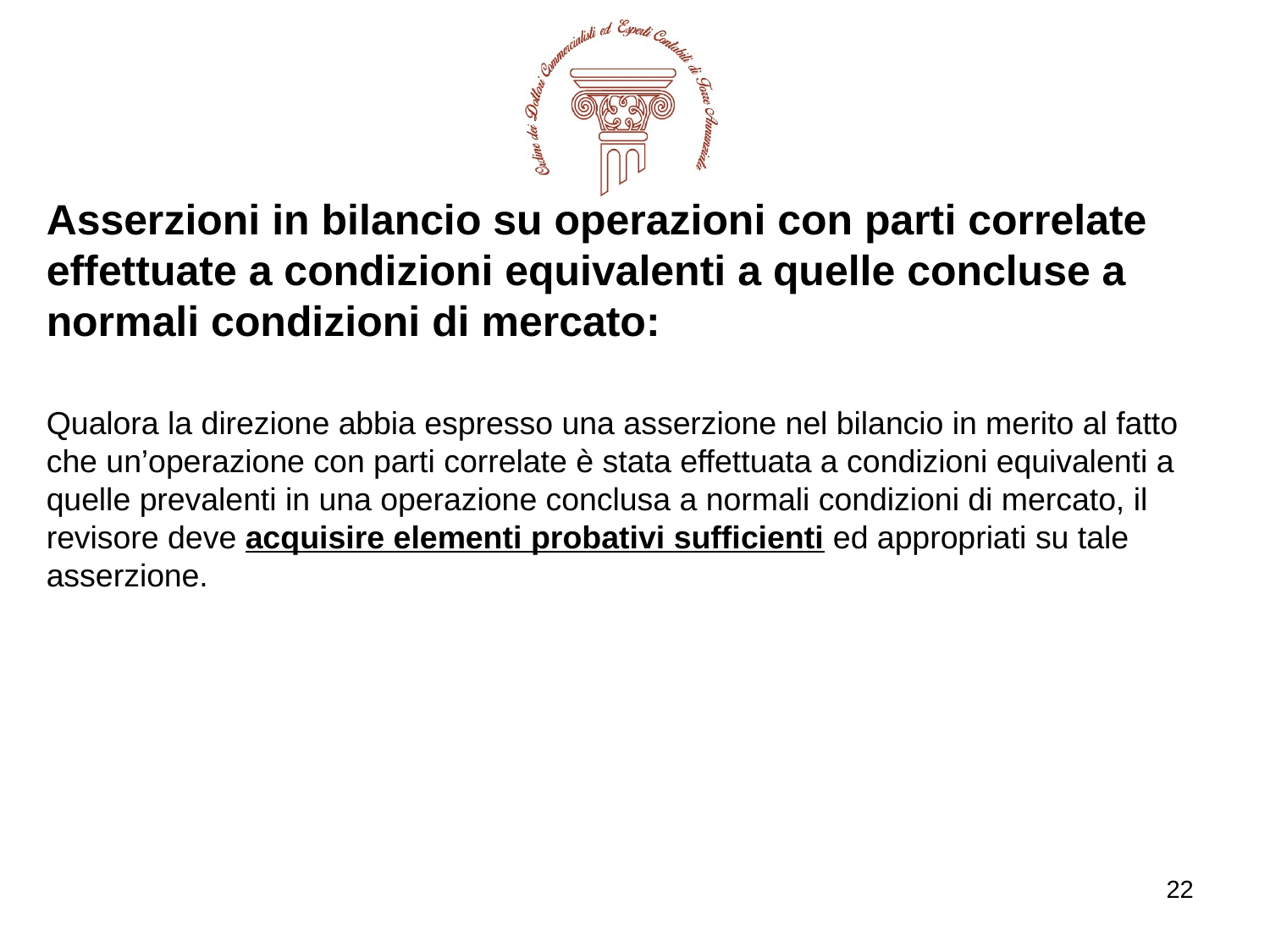

Asserzioni in bilancio su operazioni con parti correlate effettuate a condizioni equivalenti a quelle concluse a normali condizioni di mercato:

Qualora la direzione abbia espresso una asserzione nel bilancio in merito al fatto che un’operazione con parti correlate è stata effettuata a condizioni equivalenti a quelle prevalenti in una operazione conclusa a normali condizioni di mercato, il revisore deve acquisire elementi probativi sufficienti ed appropriati su tale asserzione.
22